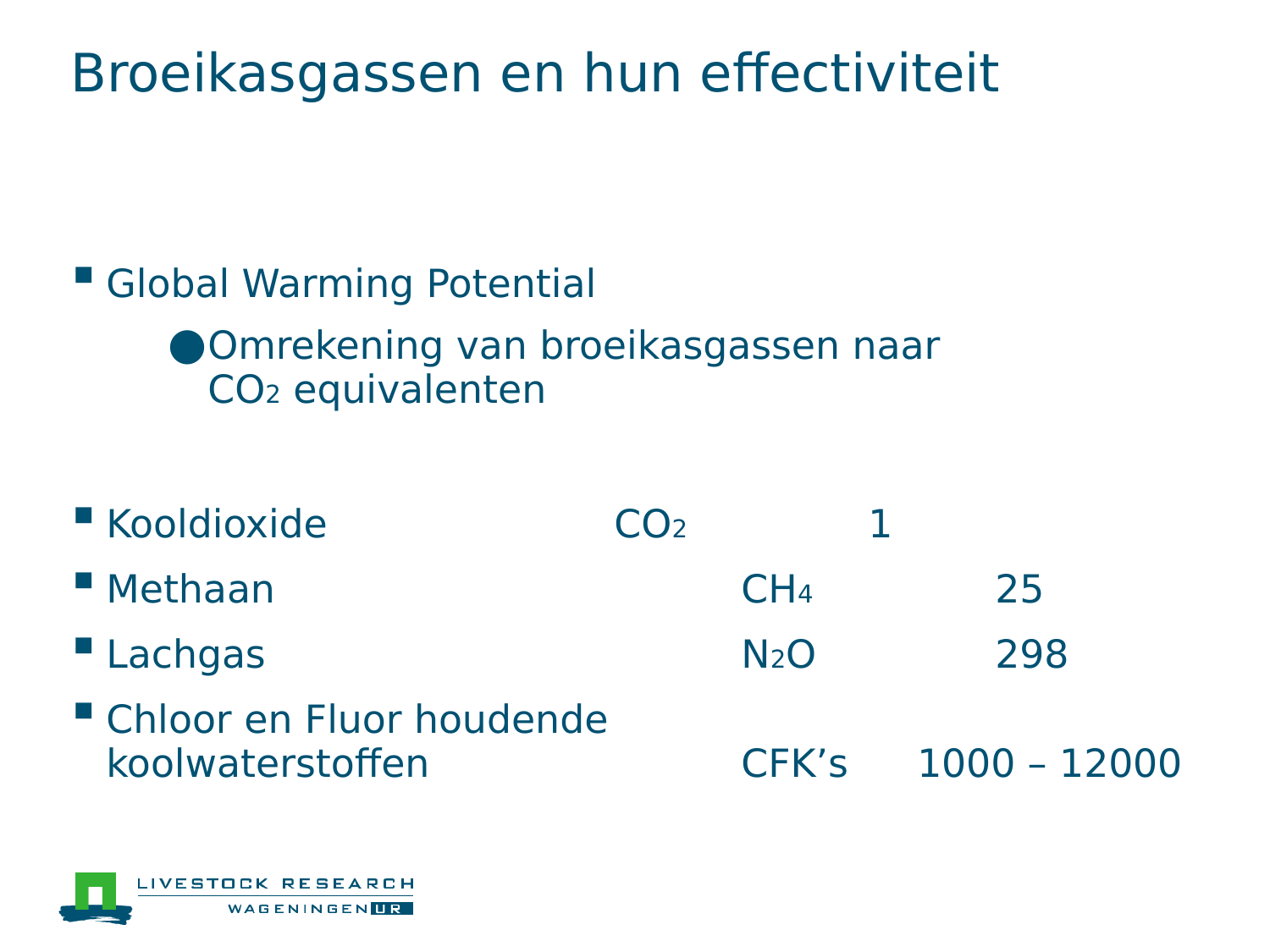

# Broeikasgassen en hun effectiviteit
Global Warming Potential
Omrekening van broeikasgassen naar
CO2 equivalenten

Kooldioxide			CO2		1
Methaan				CH4		25
Lachgas				N2O		298
Chloor en Fluor houdende
koolwaterstoffen			CFK’s	    1000 – 12000